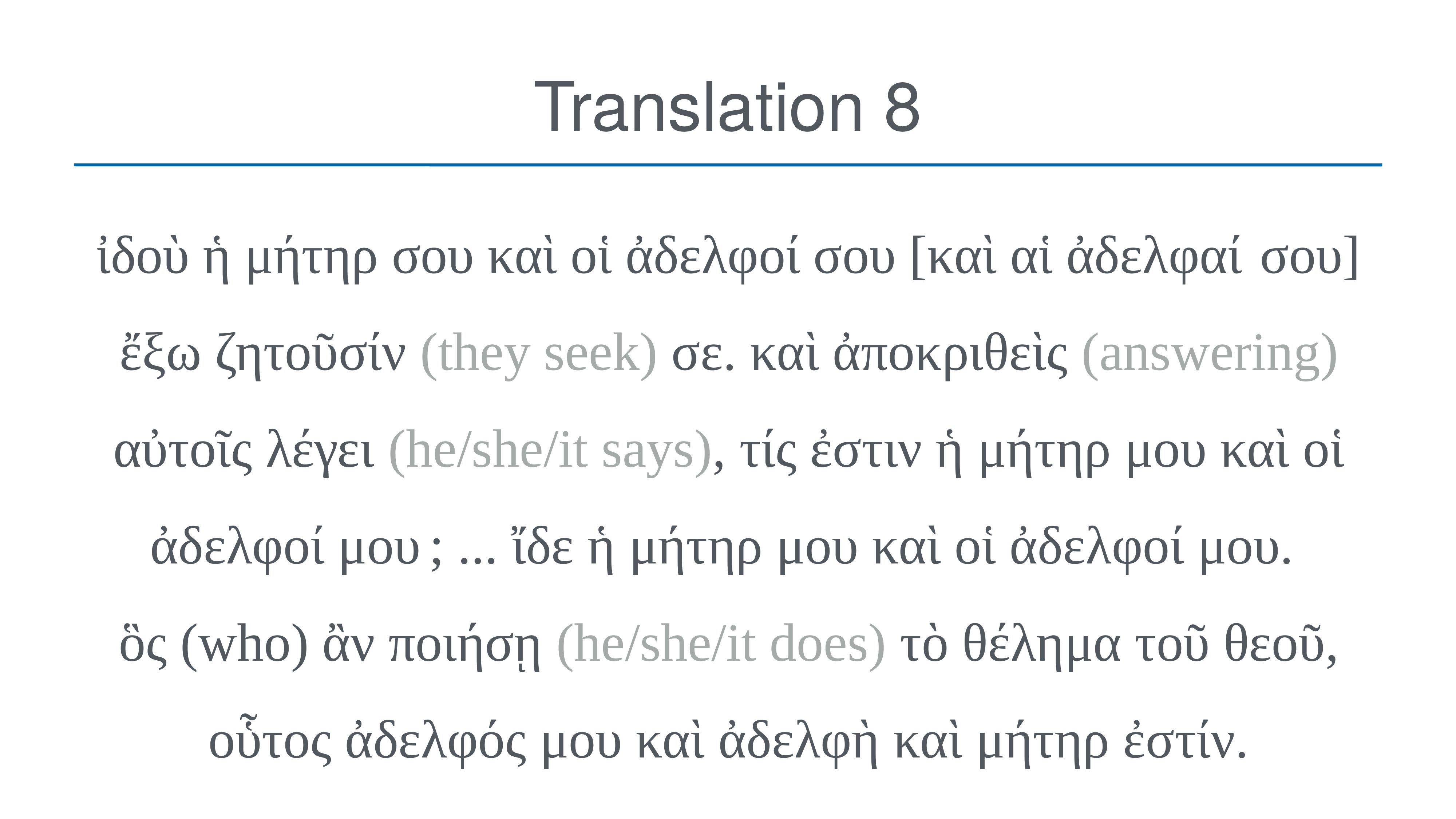

# Translation 8
ἰδοὺ ἡ μήτηρ σου καὶ οἱ ἀδελφοί σου [καὶ αἱ ἀδελφαί  σου] ἔξω ζητοῦσίν (they seek) σε. καὶ ἀποκριθεὶς (answering) αὐτοῖς λέγει (he/she/it says), τίς ἐστιν ἡ μήτηρ μου καὶ οἱ ἀδελφοί μου ; ... ἴδε ἡ μήτηρ μου καὶ οἱ ἀδελφοί μου.
ὃς (who) ἂν ποιήσῃ (he/she/it does) τὸ θέλημα τοῦ θεοῦ, οὗτος ἀδελφός μου καὶ ἀδελφὴ καὶ μήτηρ ἐστίν.